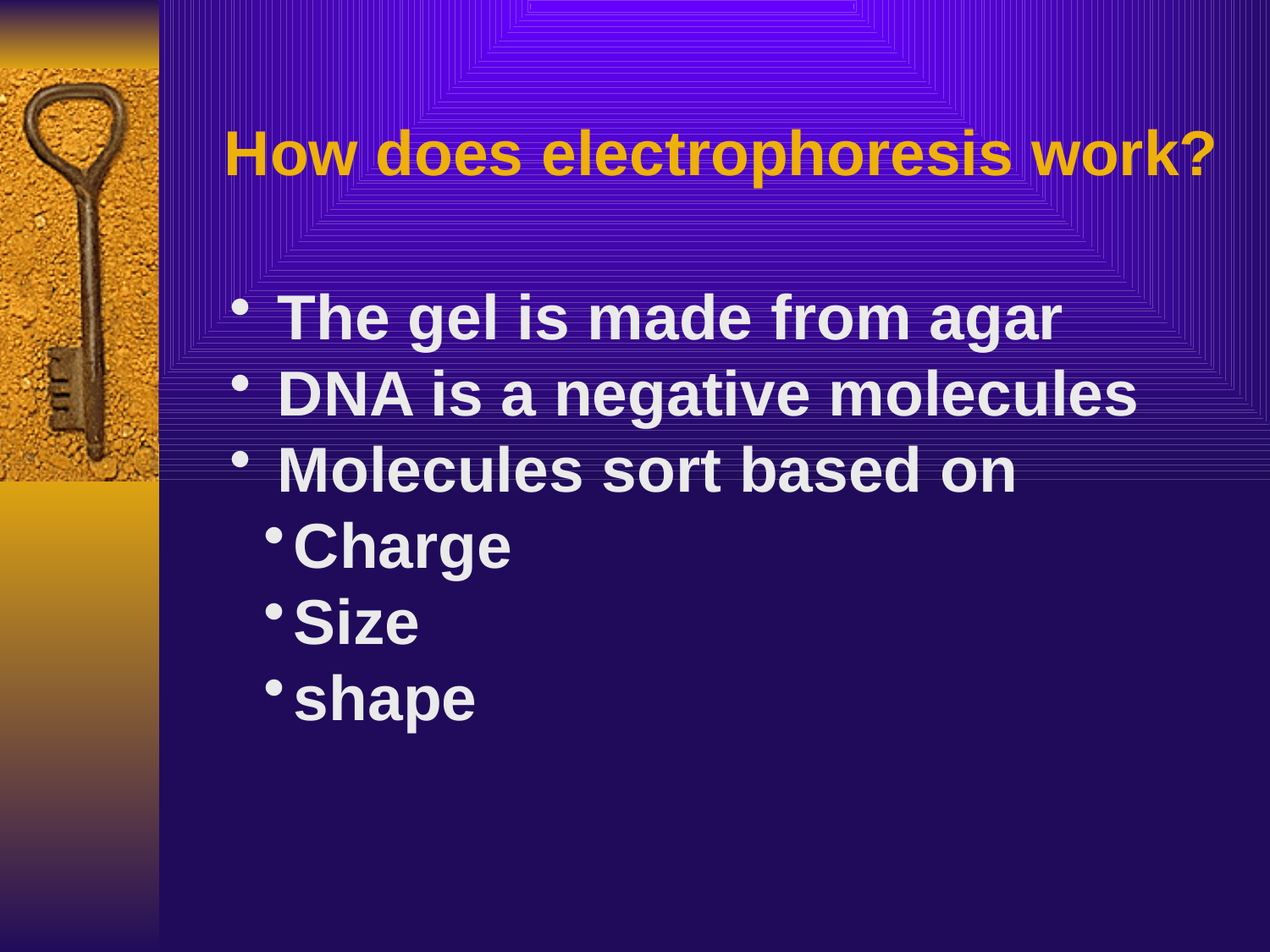

How does electrophoresis work?
 The gel is made from agar
 DNA is a negative molecules
 Molecules sort based on
Charge
Size
shape